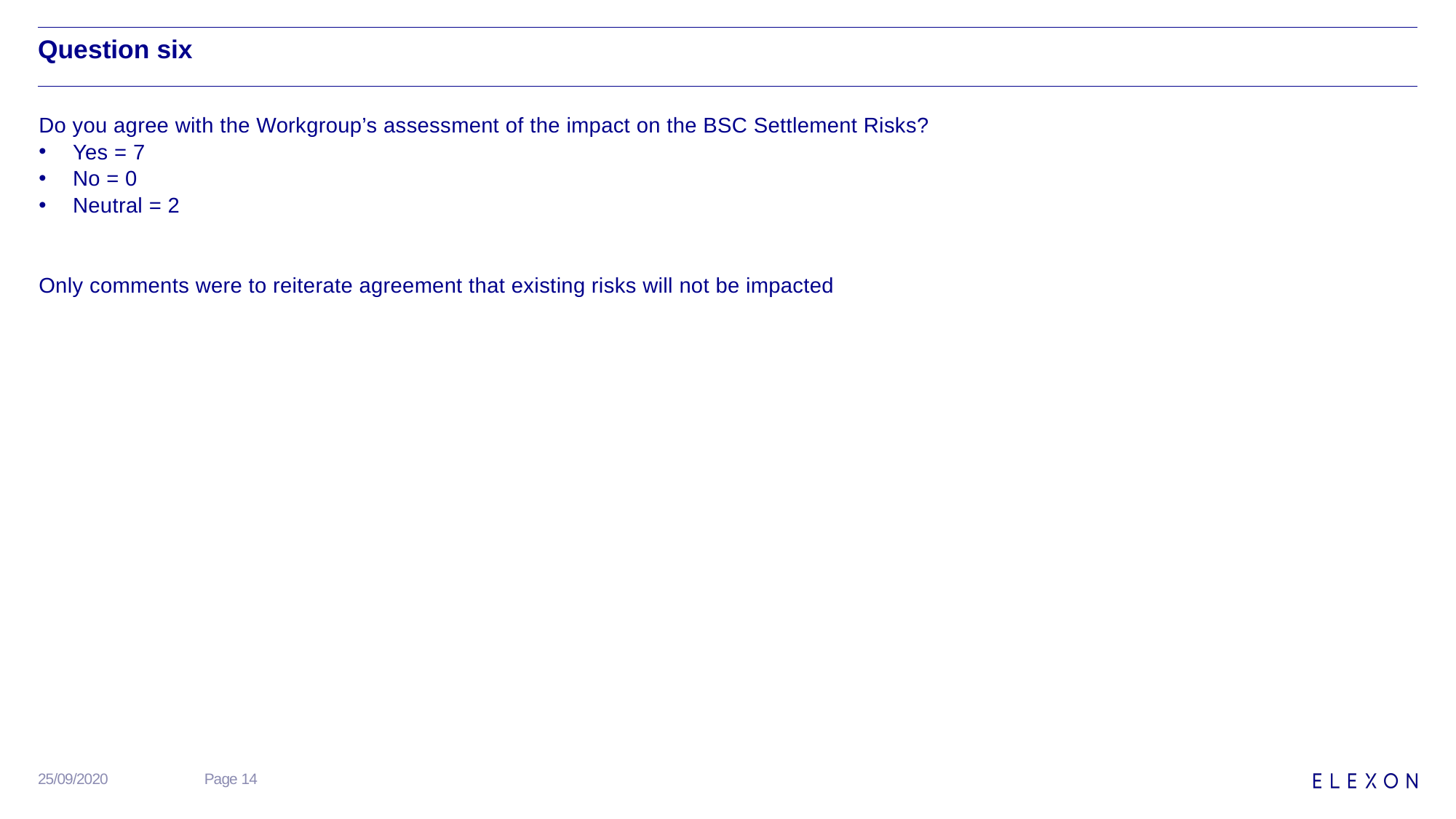

# Question six
Do you agree with the Workgroup’s assessment of the impact on the BSC Settlement Risks?
Yes = 7
No = 0
Neutral = 2

Only comments were to reiterate agreement that existing risks will not be impacted

25/09/2020
Page 14